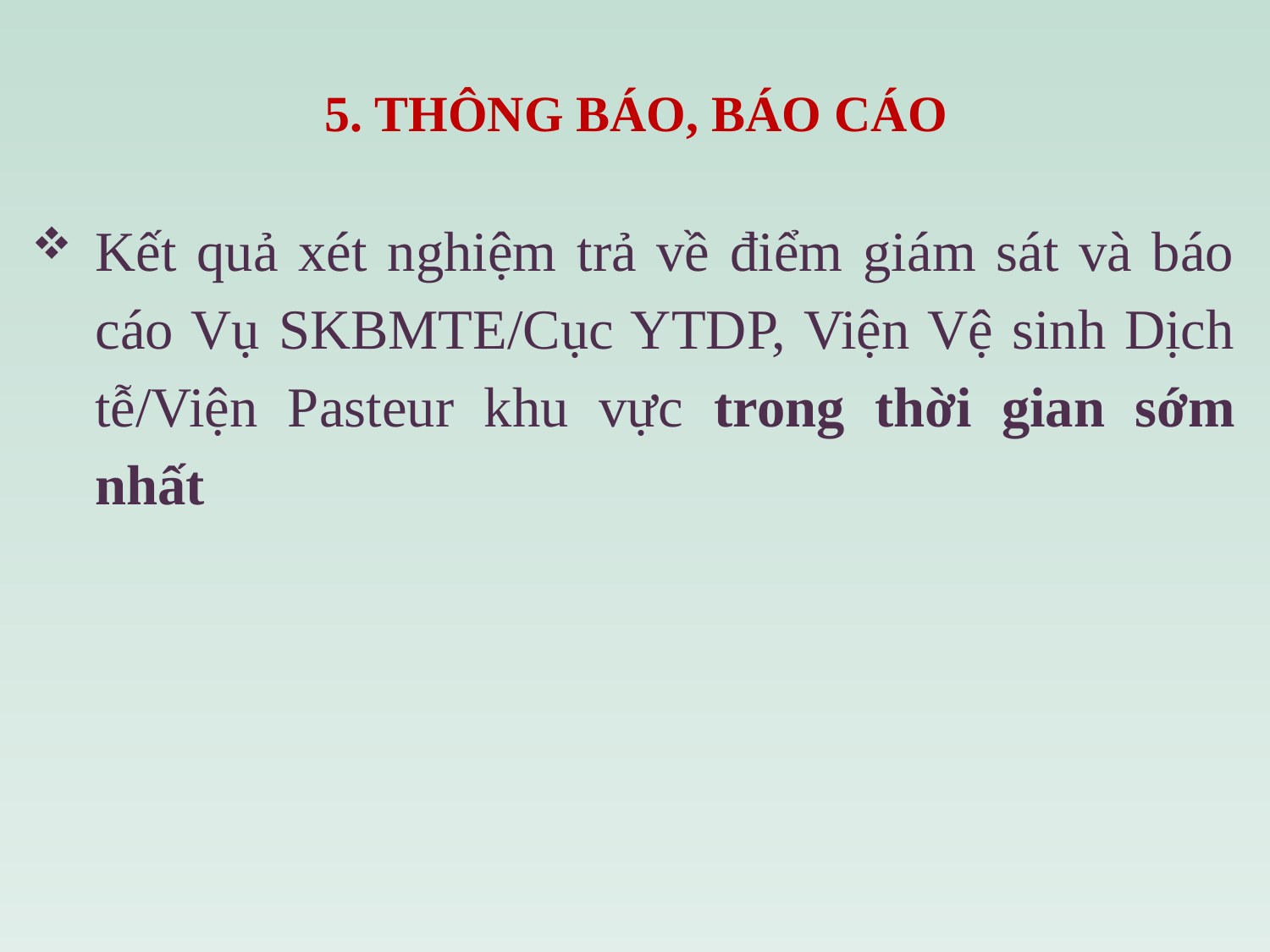

# 5. THÔNG BÁO, BÁO CÁO

Kết quả xét nghiệm trả về điểm giám sát và báo cáo Vụ SKBMTE/Cục YTDP, Viện Vệ sinh Dịch tễ/Viện Pasteur khu vực trong thời gian sớm nhất